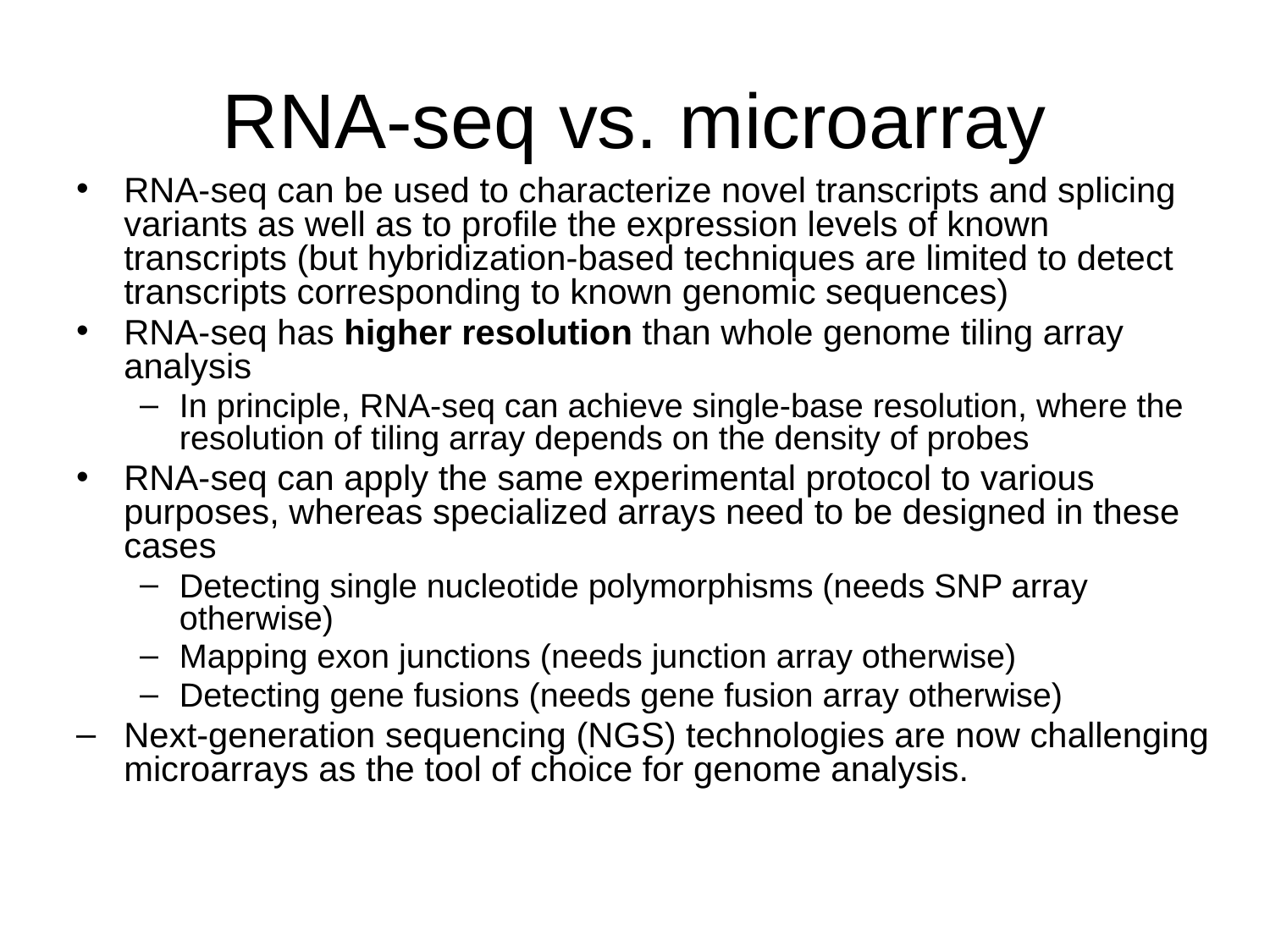

# RNA-seq vs. microarray
RNA-seq can be used to characterize novel transcripts and splicing variants as well as to profile the expression levels of known transcripts (but hybridization-based techniques are limited to detect transcripts corresponding to known genomic sequences)
RNA-seq has higher resolution than whole genome tiling array analysis
In principle, RNA-seq can achieve single-base resolution, where the resolution of tiling array depends on the density of probes
RNA-seq can apply the same experimental protocol to various purposes, whereas specialized arrays need to be designed in these cases
Detecting single nucleotide polymorphisms (needs SNP array otherwise)
Mapping exon junctions (needs junction array otherwise)
Detecting gene fusions (needs gene fusion array otherwise)
Next-generation sequencing (NGS) technologies are now challenging microarrays as the tool of choice for genome analysis.